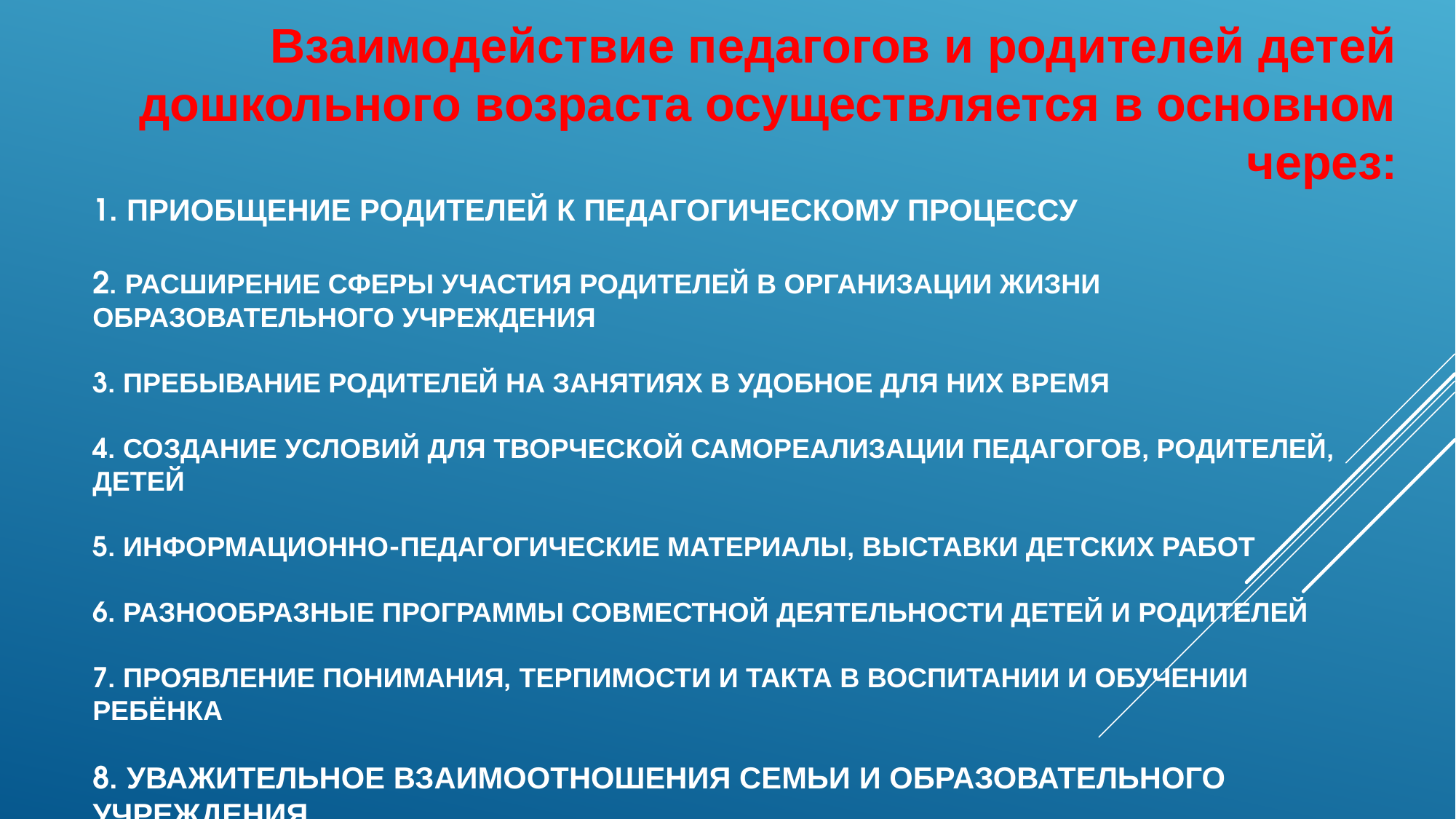

Взаимодействие педагогов и родителей детей дошкольного возраста осуществляется в основном через:
# 1. приобщение родителей к педагогическому процессу 2. расширение сферы участия родителей в организации жизни образовательного учреждения 3. пребывание родителей на занятиях в удобное для них время 4. создание условий для творческой самореализации педагогов, родителей, детей 5. информационно-педагогические материалы, выставки детских работ 6. разнообразные программы совместной деятельности детей и родителей 7. проявление понимания, терпимости и такта в воспитании и обучении ребёнка 8. уважительное взаимоотношения семьи и образовательного учреждения